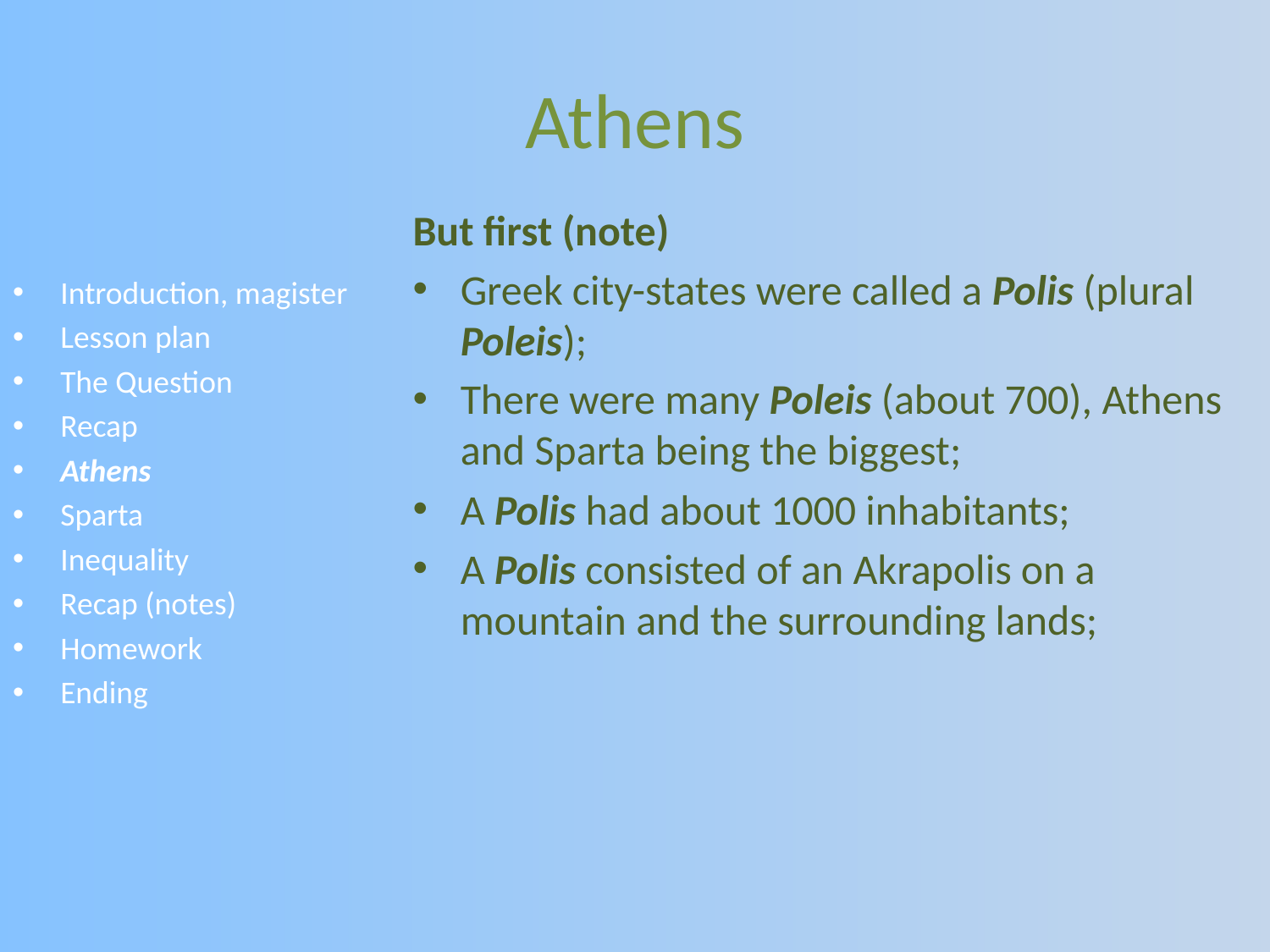

# Athens
But first (note)
Greek city-states were called a Polis (plural Poleis);
There were many Poleis (about 700), Athens and Sparta being the biggest;
A Polis had about 1000 inhabitants;
A Polis consisted of an Akrapolis on a mountain and the surrounding lands;
Introduction, magister
Lesson plan
The Question
Recap
Athens
Sparta
Inequality
Recap (notes)
Homework
Ending